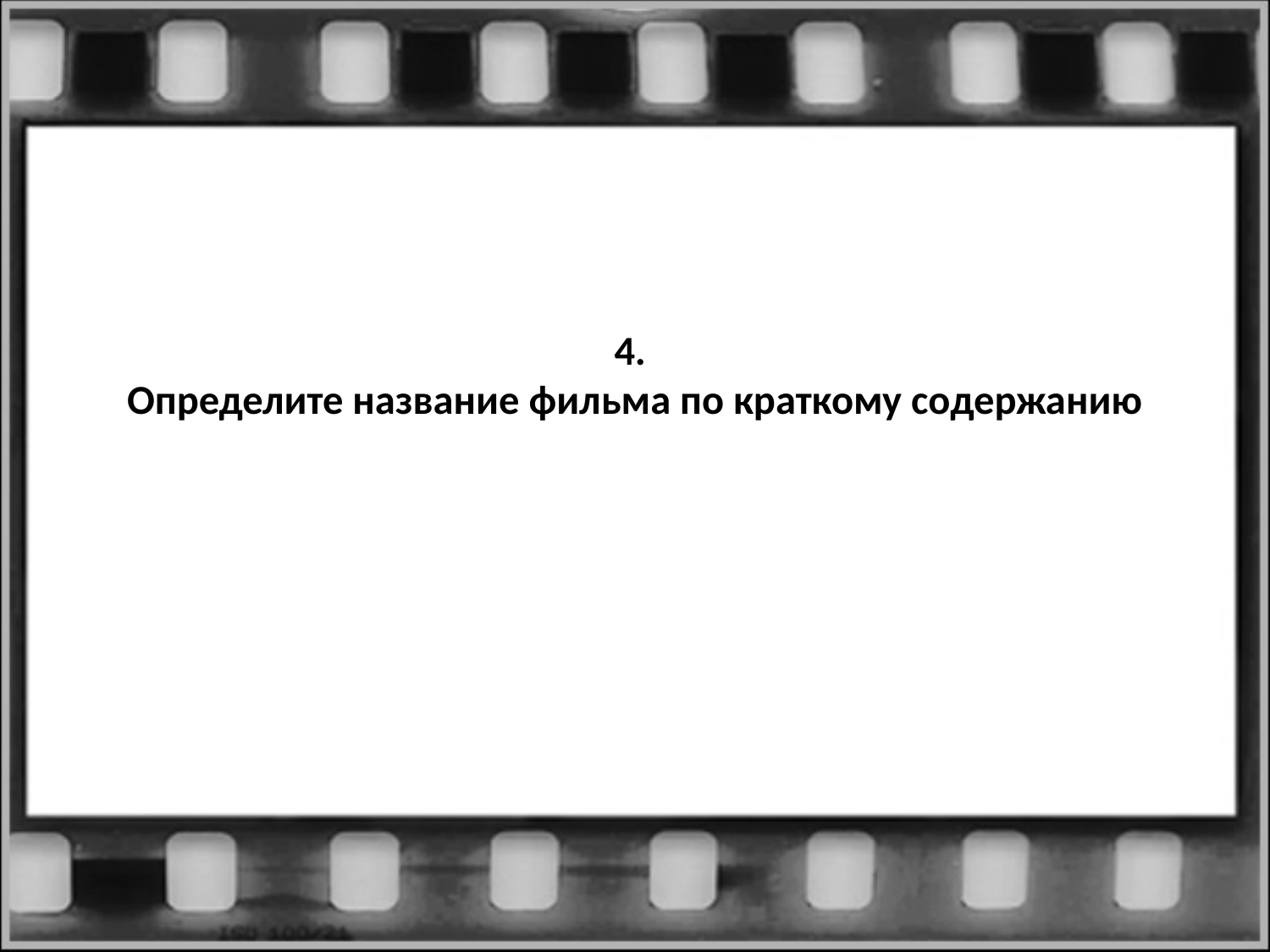

# 4. Определите название фильма по краткому содержанию